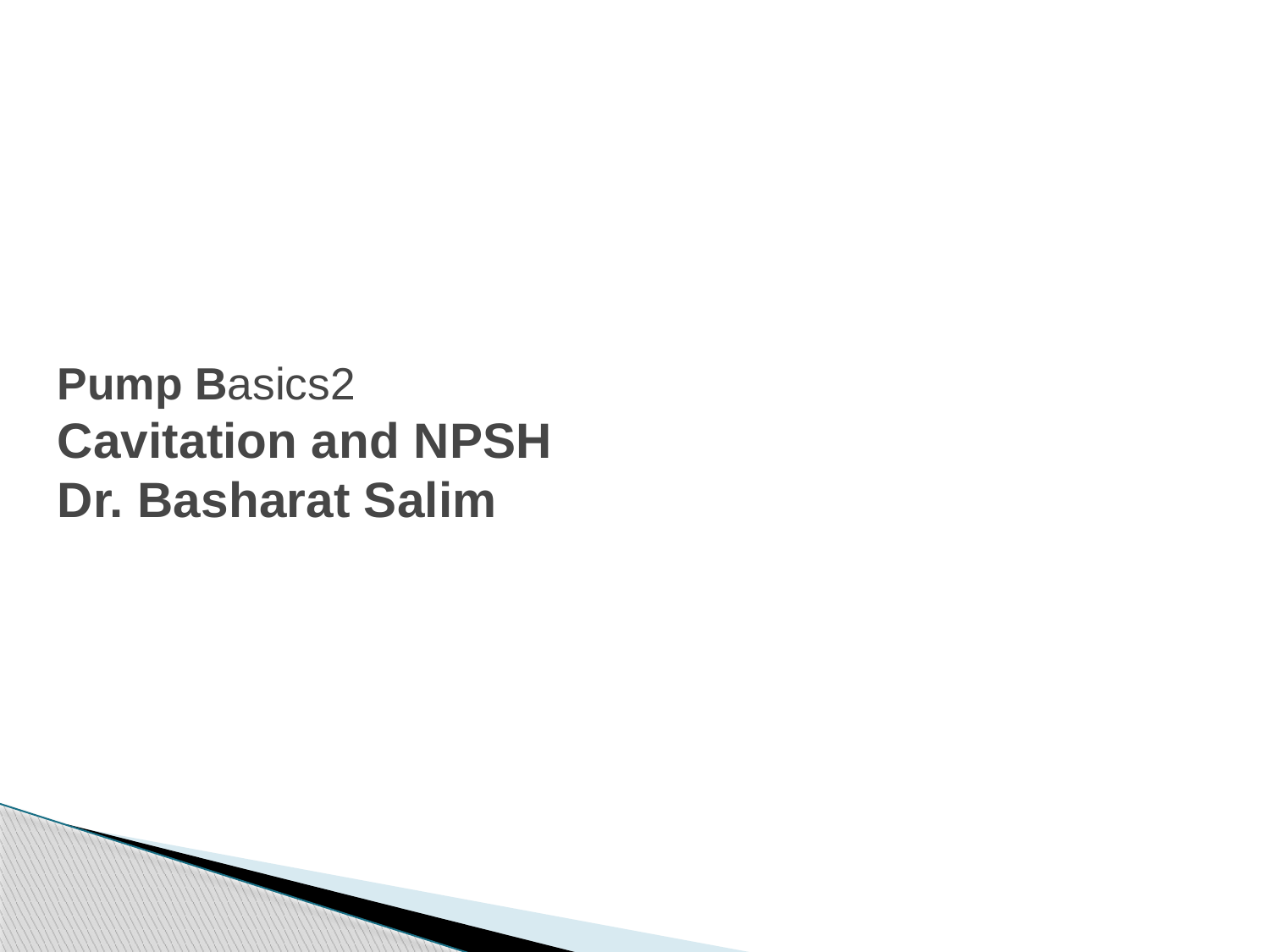

# Pump Basics2 Cavitation and NPSH Dr. Basharat Salim